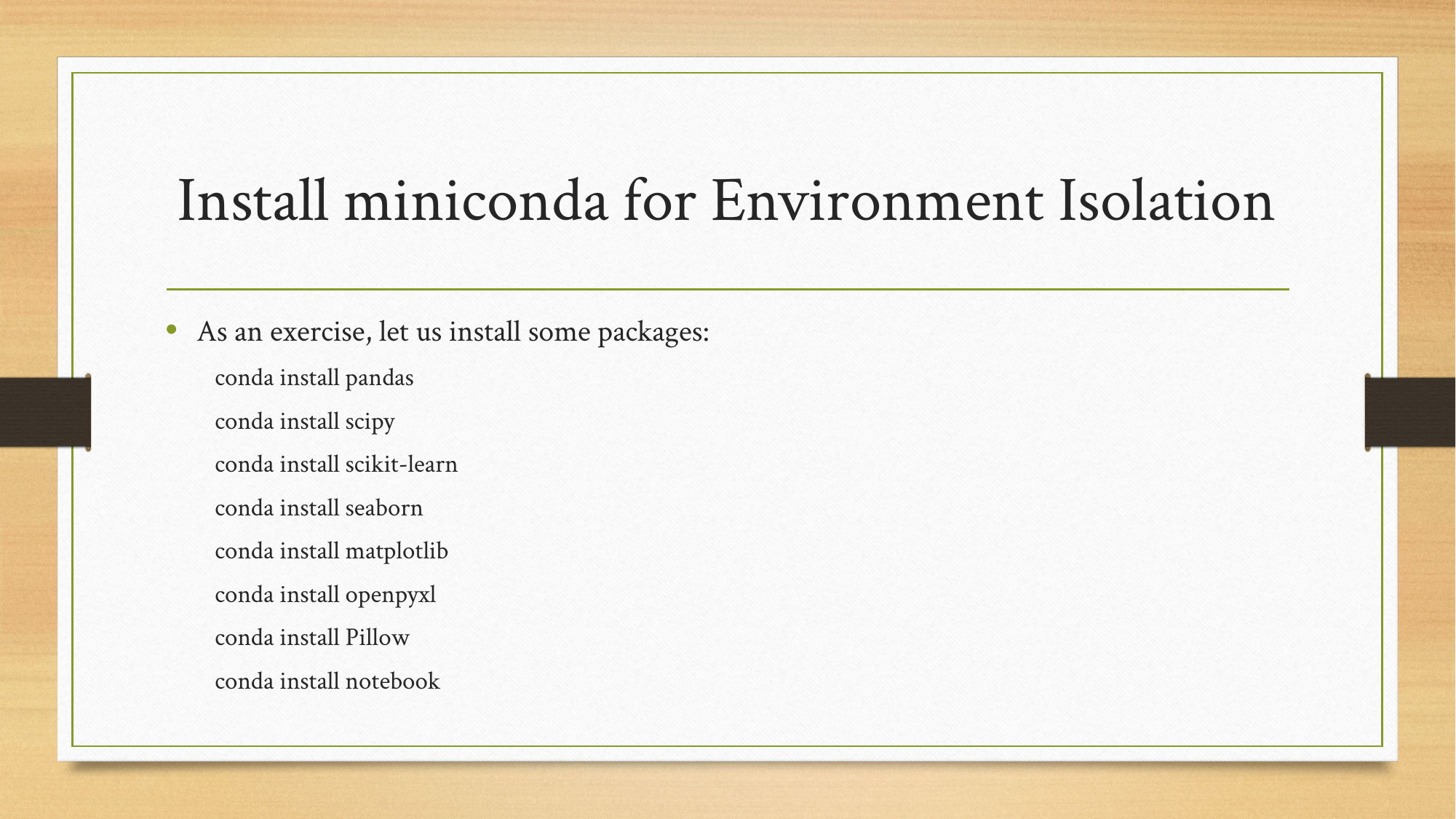

# Install miniconda for Environment Isolation
As an exercise, let us install some packages:
conda install pandas
conda install scipy
conda install scikit-learn
conda install seaborn
conda install matplotlib
conda install openpyxl
conda install Pillow
conda install notebook